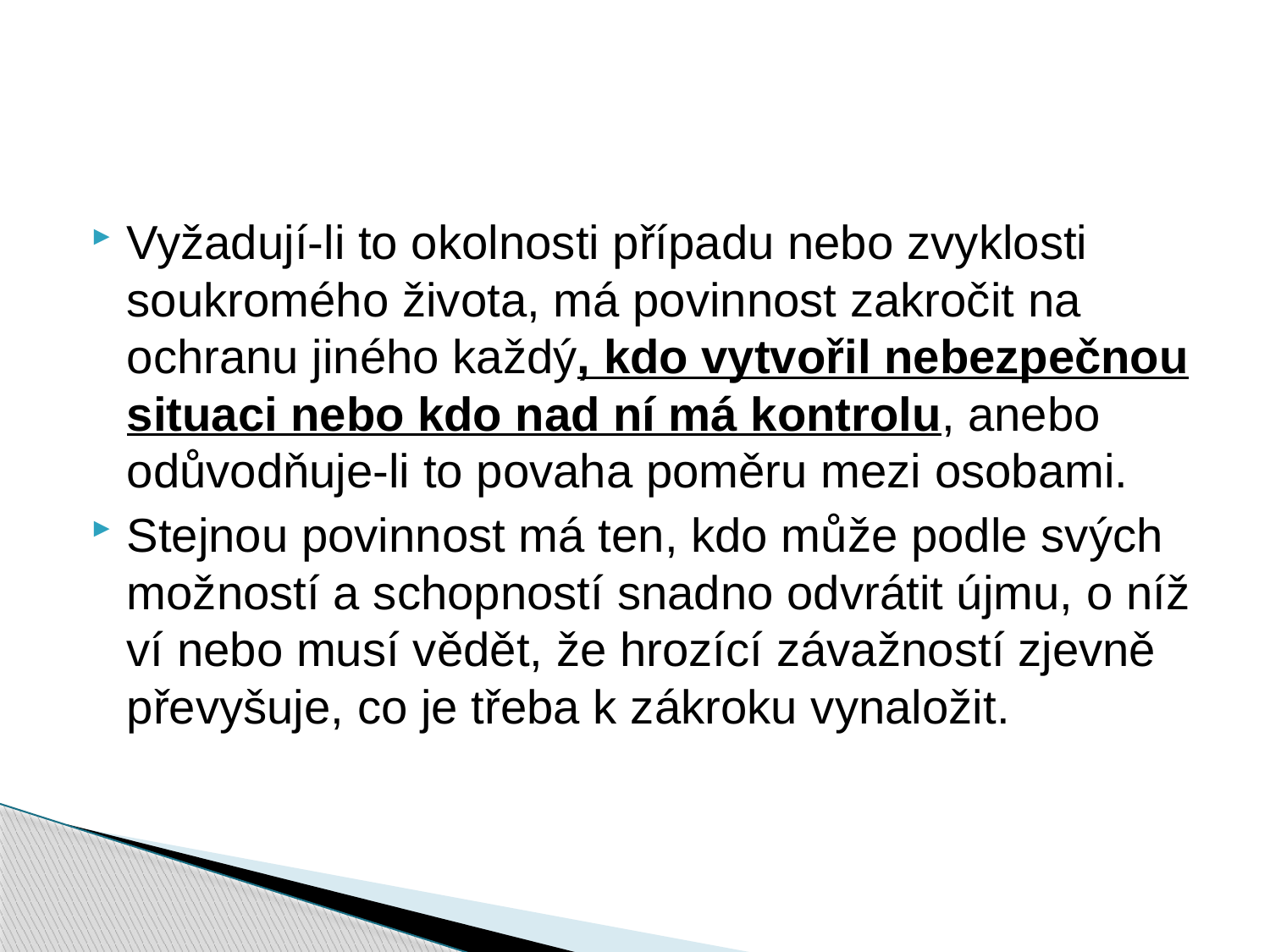

#
Vyžadují-li to okolnosti případu nebo zvyklosti soukromého života, má povinnost zakročit na ochranu jiného každý, kdo vytvořil nebezpečnou situaci nebo kdo nad ní má kontrolu, anebo odůvodňuje-li to povaha poměru mezi osobami.
Stejnou povinnost má ten, kdo může podle svých možností a schopností snadno odvrátit újmu, o níž ví nebo musí vědět, že hrozící závažností zjevně převyšuje, co je třeba k zákroku vynaložit.